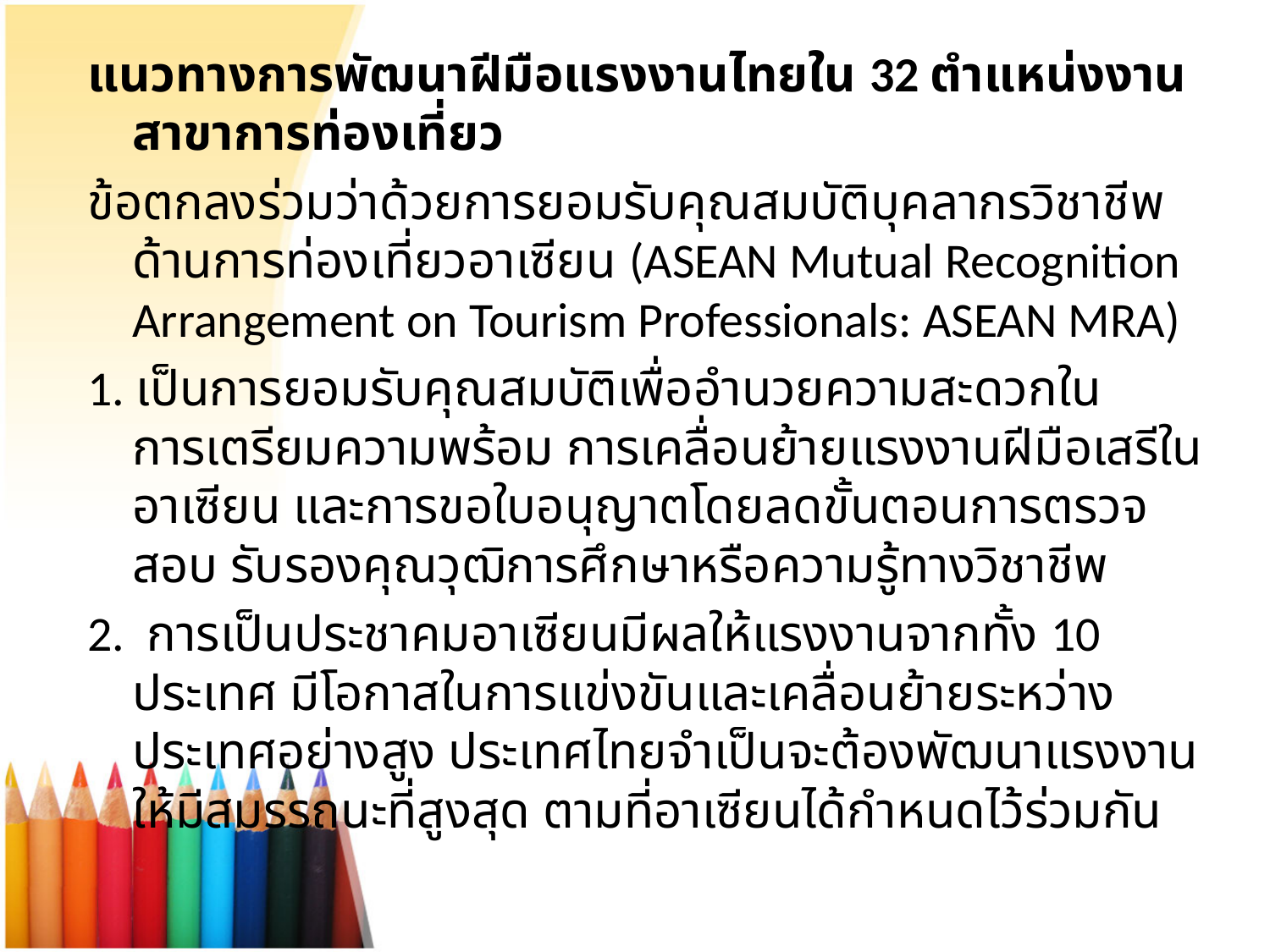

แนวทางการพัฒนาฝีมือแรงงานไทยใน 32 ตำแหน่งงาน สาขาการท่องเที่ยว
ข้อตกลงร่วมว่าด้วยการยอมรับคุณสมบัติบุคลากรวิชาชีพด้านการท่องเที่ยวอาเซียน (ASEAN Mutual Recognition Arrangement on Tourism Professionals: ASEAN MRA)
1. เป็นการยอมรับคุณสมบัติเพื่ออำนวยความสะดวกในการเตรียมความพร้อม การเคลื่อนย้ายแรงงานฝีมือเสรีในอาเซียน และการขอใบอนุญาตโดยลดขั้นตอนการตรวจสอบ รับรองคุณวุฒิการศึกษาหรือความรู้ทางวิชาชีพ
2.  การเป็นประชาคมอาเซียนมีผลให้แรงงานจากทั้ง 10 ประเทศ มีโอกาสในการแข่งขันและเคลื่อนย้ายระหว่างประเทศอย่างสูง ประเทศไทยจำเป็นจะต้องพัฒนาแรงงานให้มีสมรรถนะที่สูงสุด ตามที่อาเซียนได้กำหนดไว้ร่วมกัน